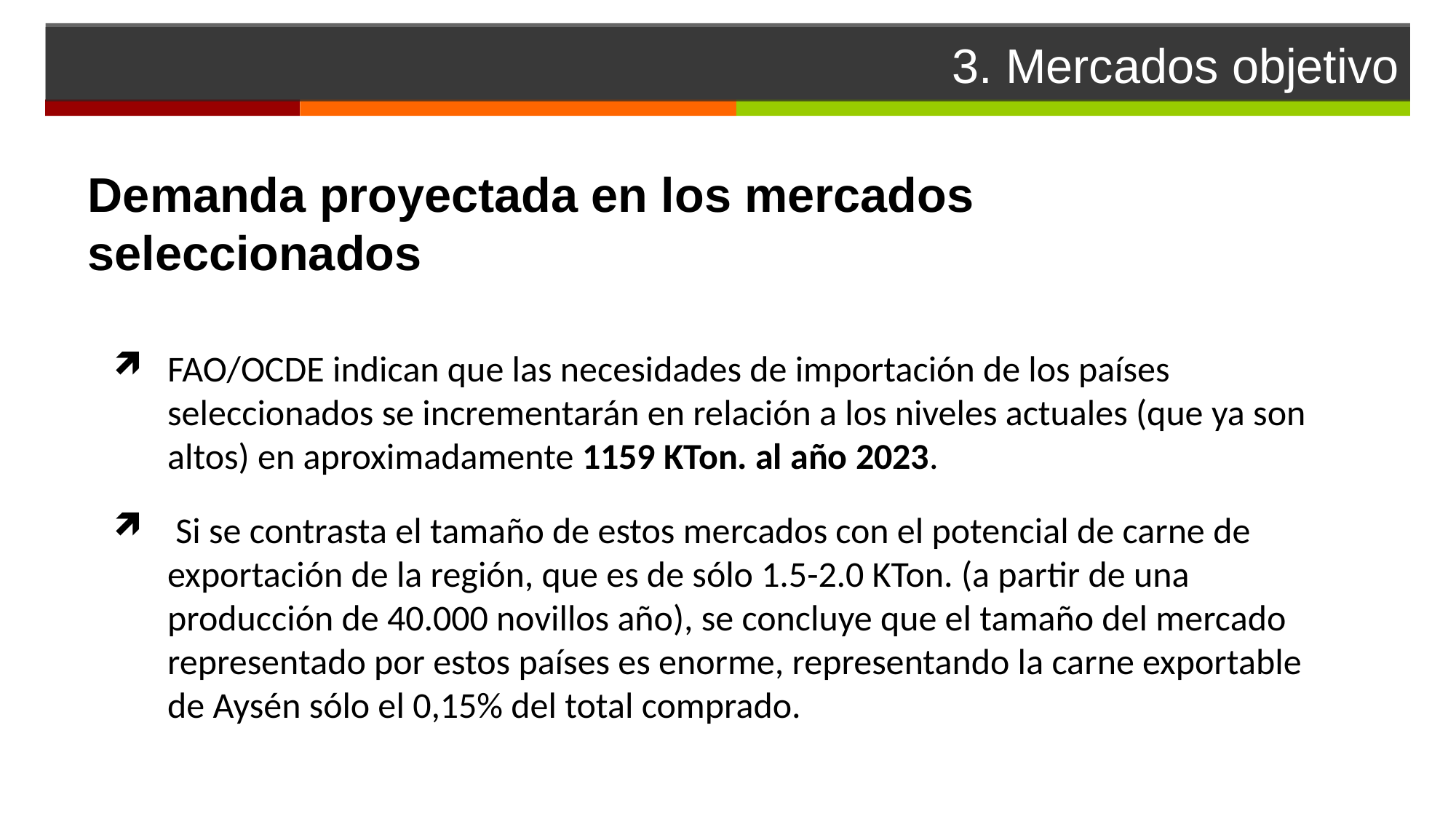

# 3. Mercados objetivo
Demanda proyectada en los mercados seleccionados
FAO/OCDE indican que las necesidades de importación de los países seleccionados se incrementarán en relación a los niveles actuales (que ya son altos) en aproximadamente 1159 KTon. al año 2023.
 Si se contrasta el tamaño de estos mercados con el potencial de carne de exportación de la región, que es de sólo 1.5-2.0 KTon. (a partir de una producción de 40.000 novillos año), se concluye que el tamaño del mercado representado por estos países es enorme, representando la carne exportable de Aysén sólo el 0,15% del total comprado.